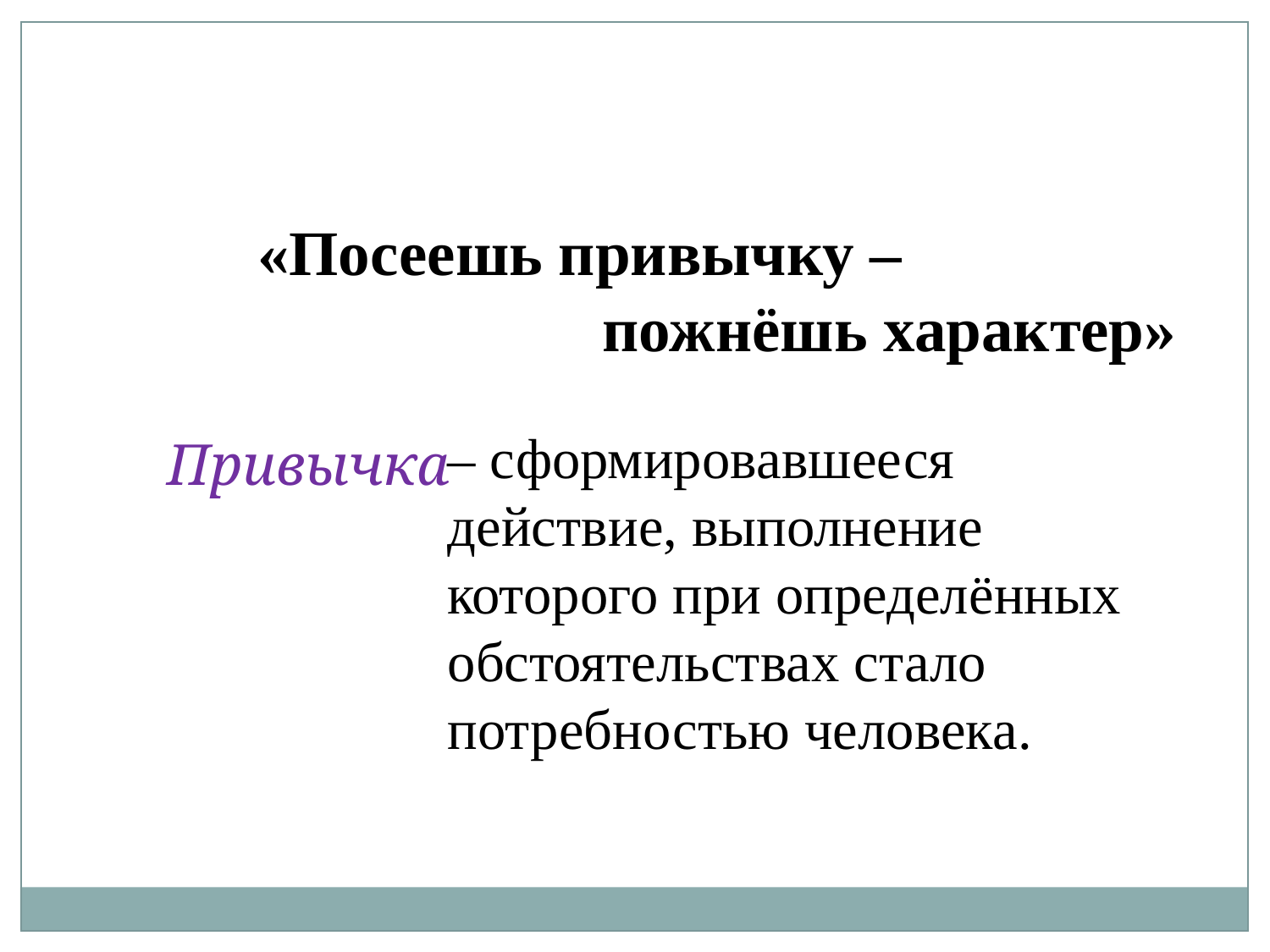

«Посеешь привычку –
                                       пожнёшь характер»
Привычка
– сформировавшееся действие, выполнение которого при определённых обстоятельствах стало потребностью человека.